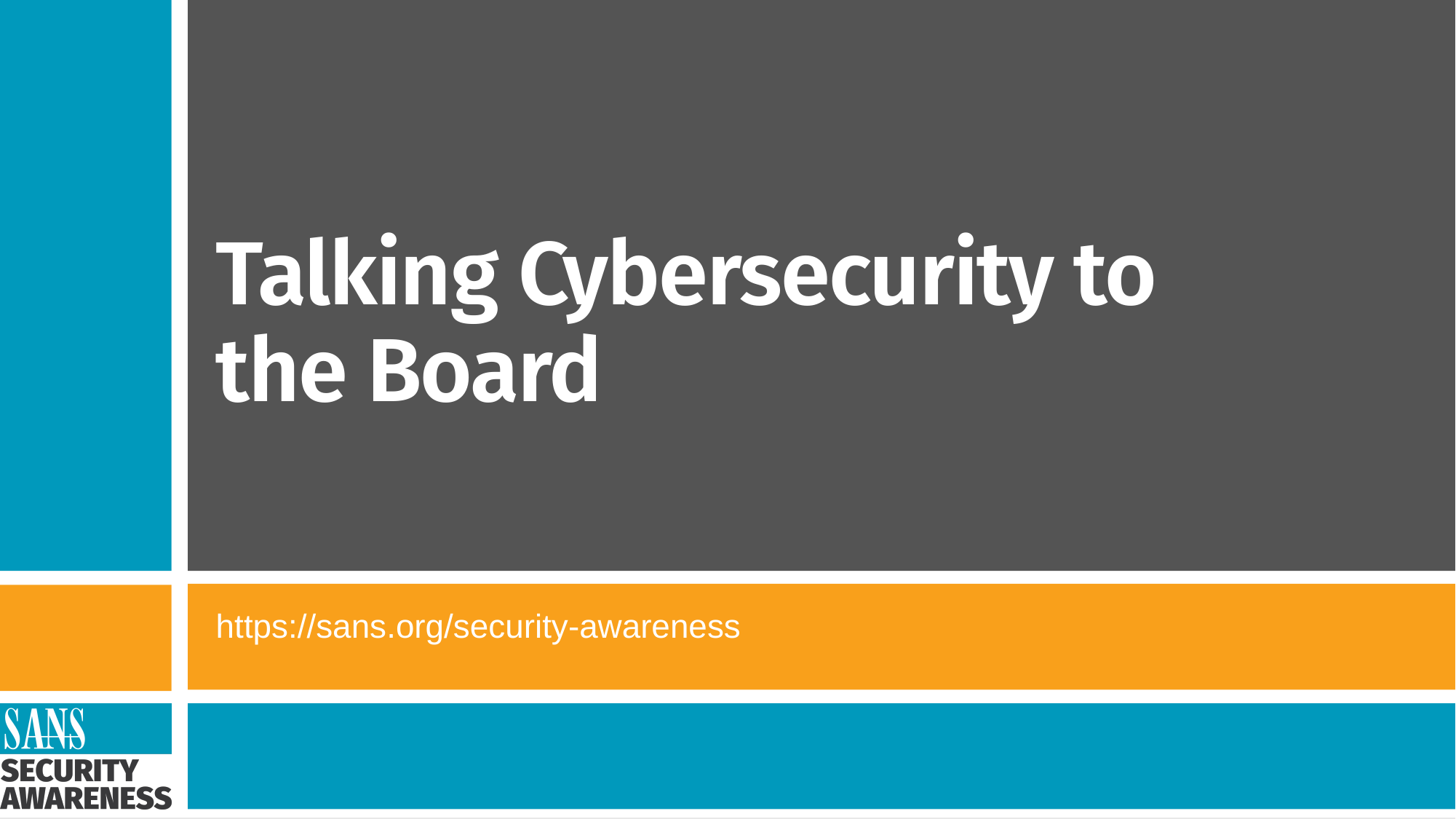

# Talking Cybersecurity to the Board
https://sans.org/security-awareness